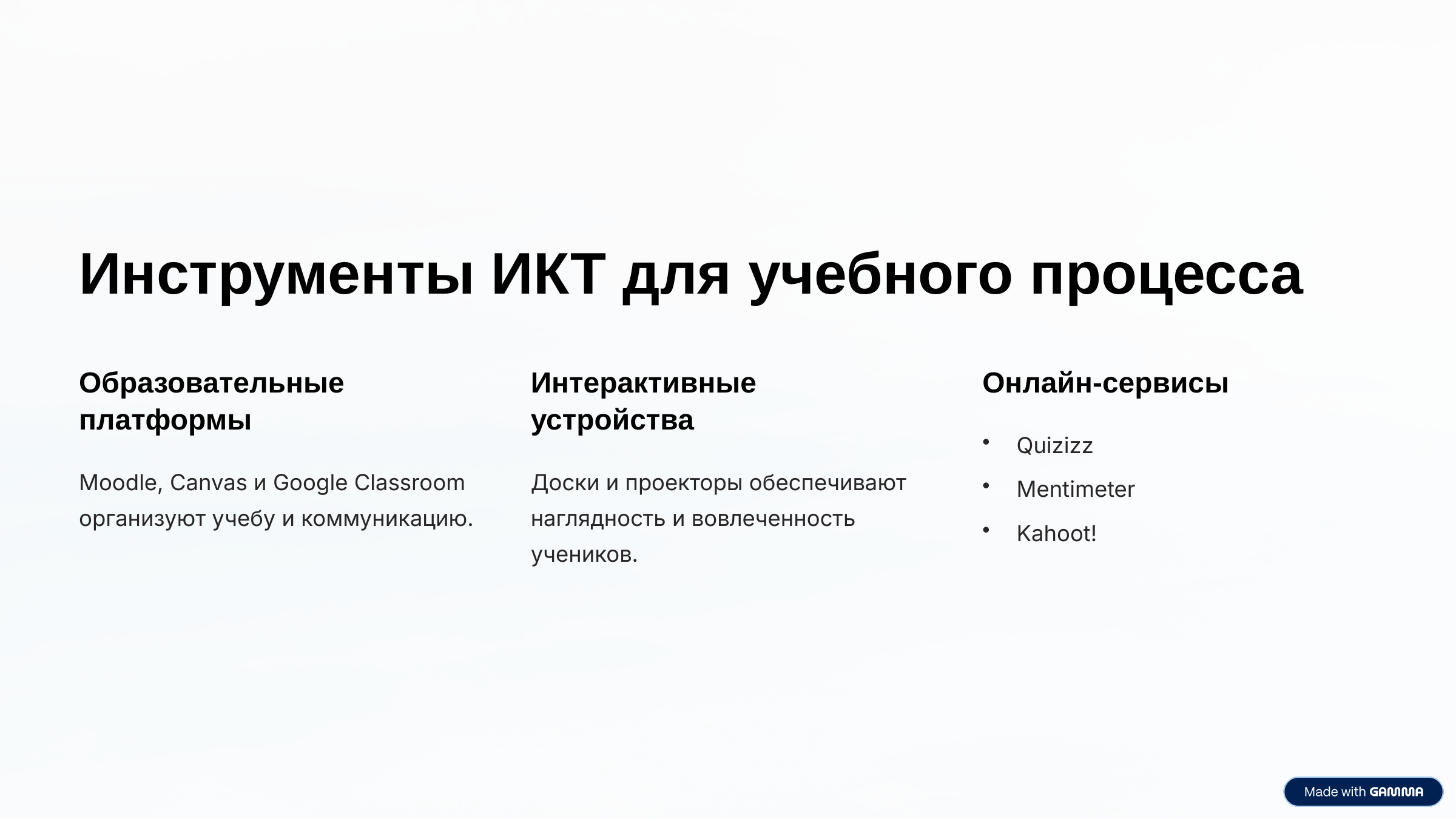

Инструменты ИКТ для учебного процесса
Образовательные платформы
Интерактивные устройства
Онлайн-сервисы
Quizizz
Moodle, Canvas и Google Classroom организуют учебу и коммуникацию.
Доски и проекторы обеспечивают наглядность и вовлеченность учеников.
Mentimeter
Kahoot!